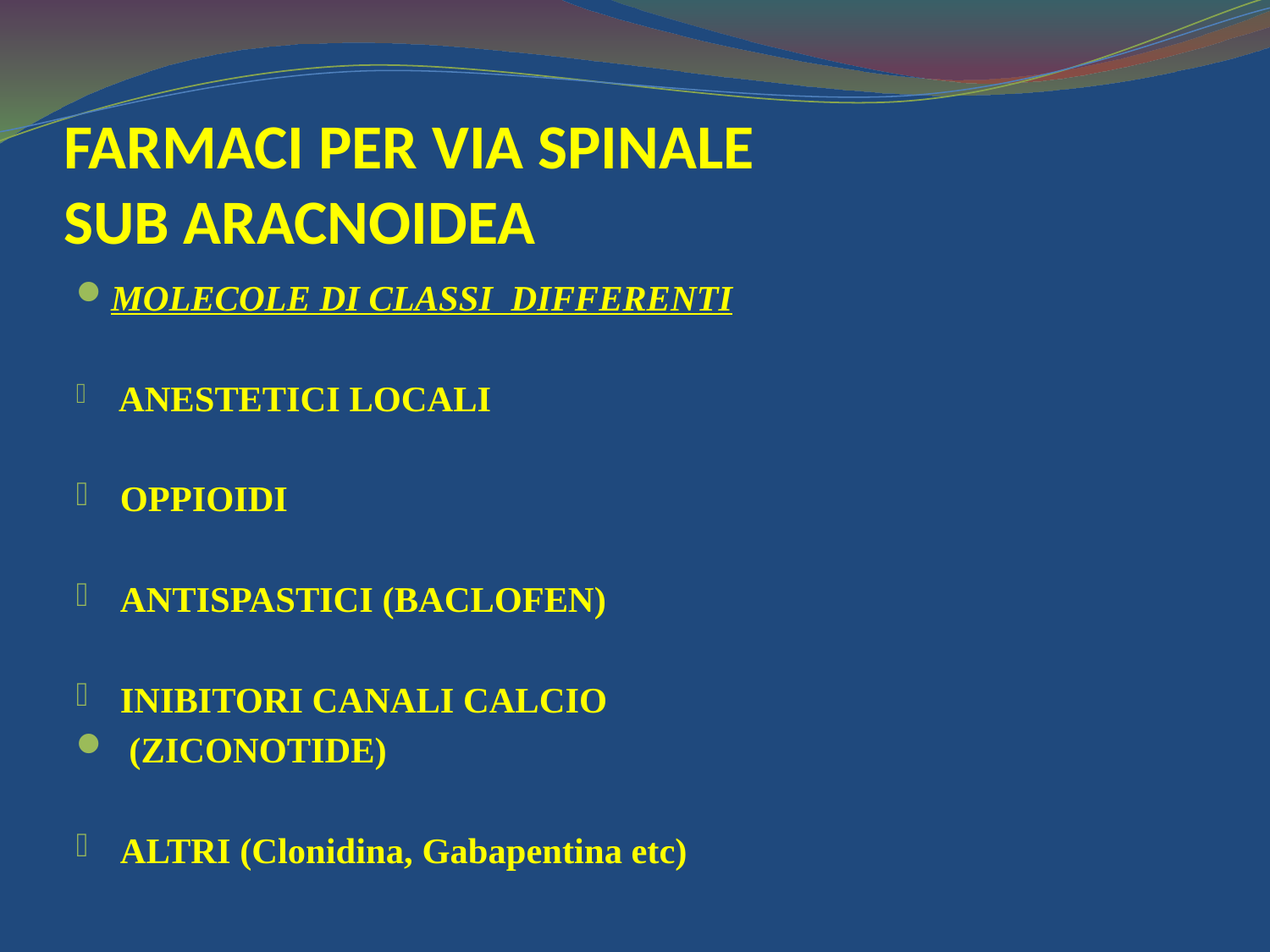

# FARMACI PER VIA SPINALE SUB ARACNOIDEA
MOLECOLE DI CLASSI  DIFFERENTI

 ANESTETICI LOCALI

 OPPIOIDI

 ANTISPASTICI (BACLOFEN)

 INIBITORI CANALI CALCIO
  (ZICONOTIDE)

 ALTRI (Clonidina, Gabapentina etc)